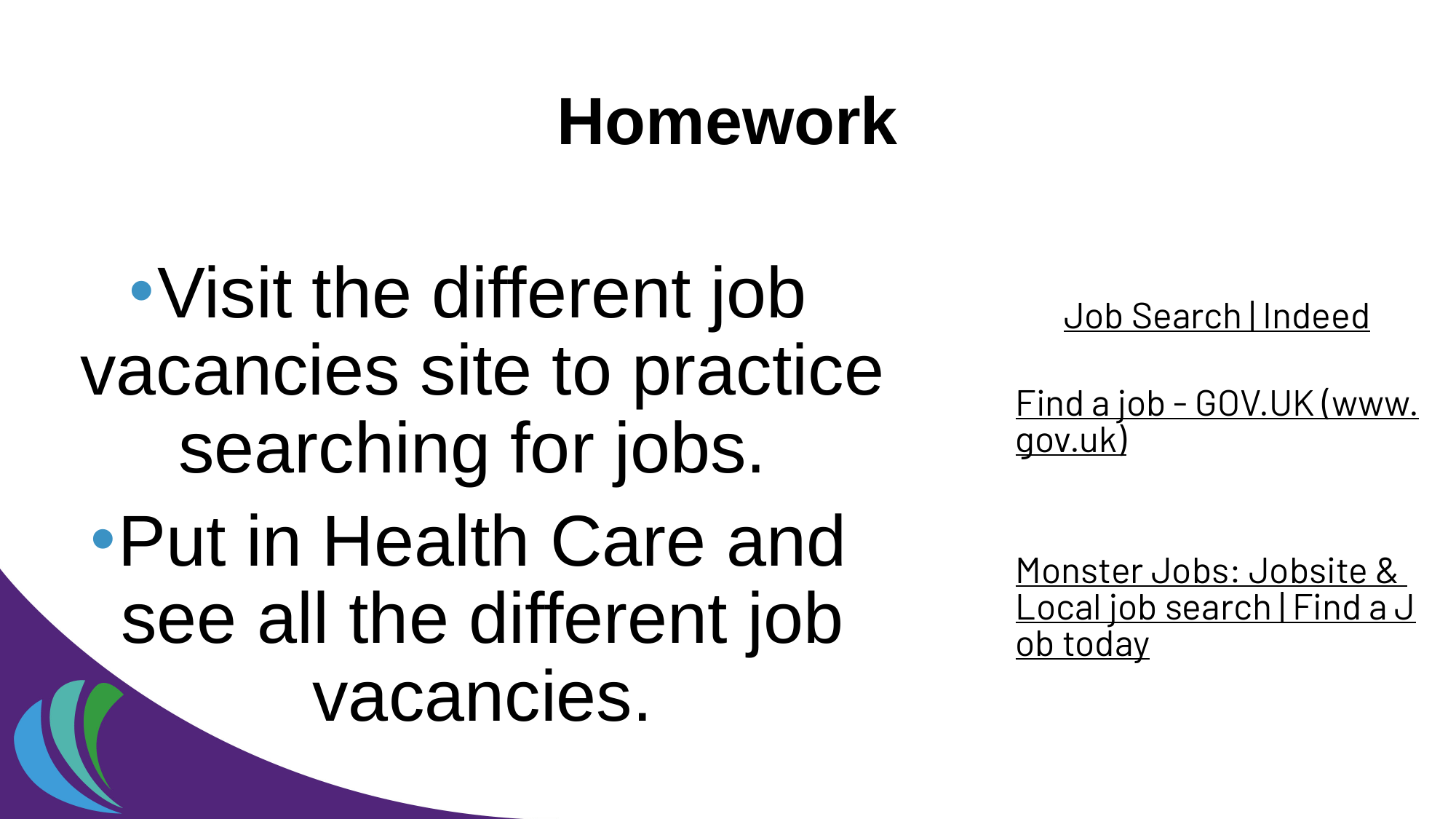

# Homework
Visit the different job vacancies site to practice searching for jobs.
Put in Health Care and see all the different job vacancies.
Job Search | Indeed

Find a job - GOV.UK (www.gov.uk)

Monster Jobs: Jobsite & Local job search | Find a Job today